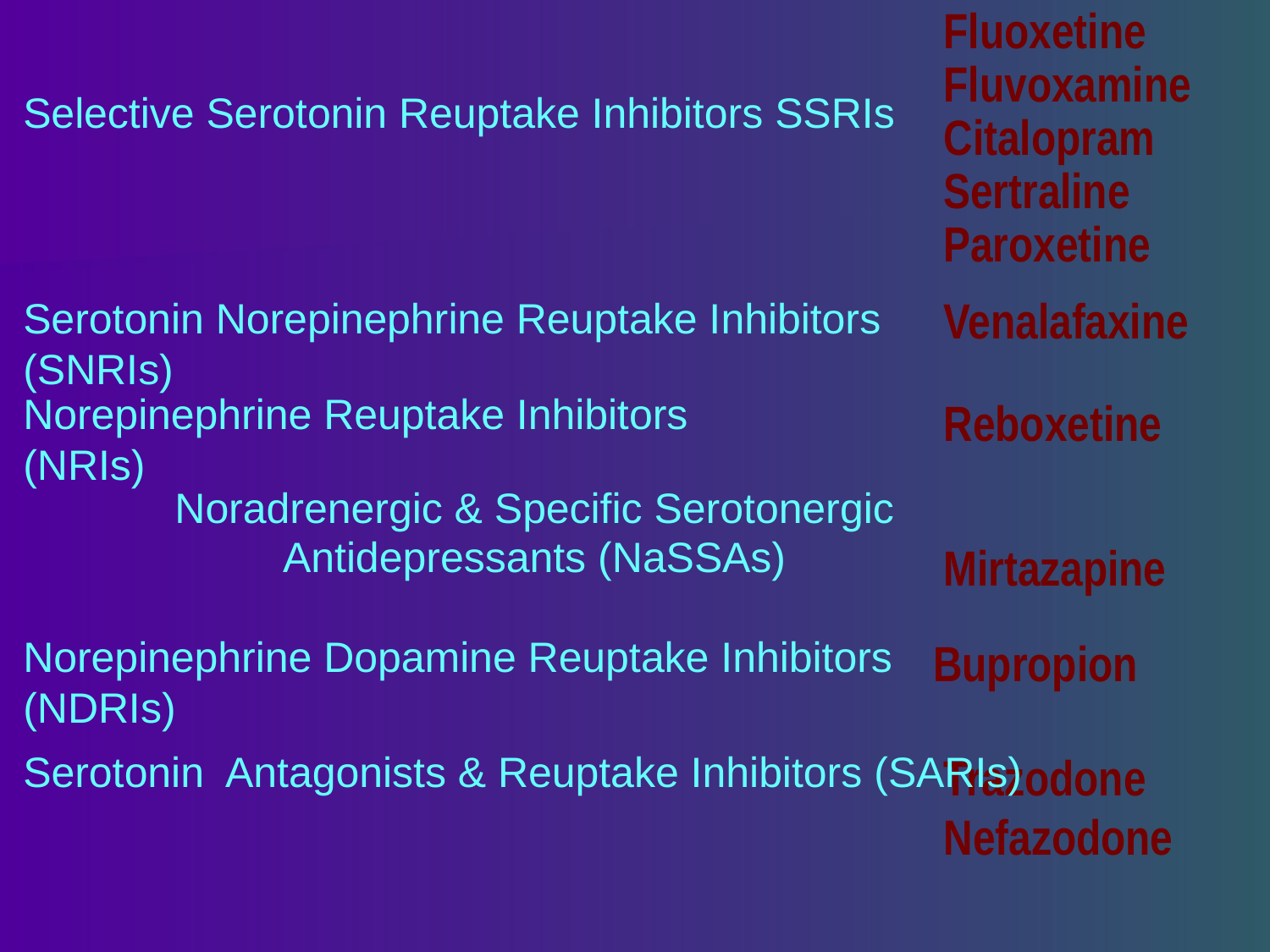

Fluoxetine
Fluvoxamine
Citalopram Sertraline
Paroxetine
Selective Serotonin Reuptake Inhibitors SSRIs
Venalafaxine
Serotonin Norepinephrine Reuptake Inhibitors (SNRIs)
Reboxetine
Norepinephrine Reuptake Inhibitors  (NRIs)
Noradrenergic & Specific Serotonergic Antidepressants (NaSSAs)
Mirtazapine
Bupropion
Norepinephrine Dopamine Reuptake Inhibitors  (NDRIs)
Serotonin  Antagonists & Reuptake Inhibitors (SARIs)
Trazodone
Nefazodone